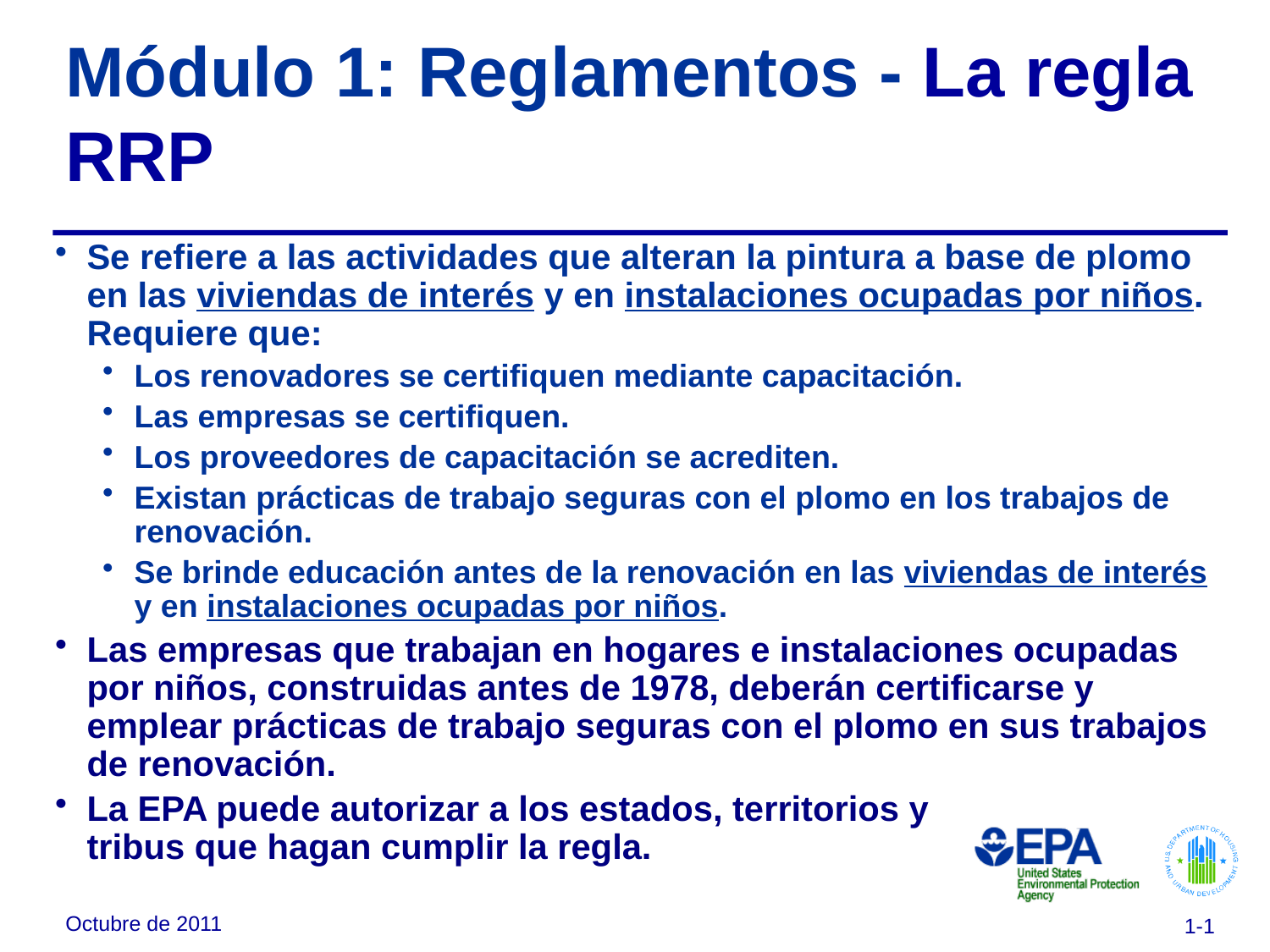

# Módulo 1: Reglamentos - La regla RRP
Se refiere a las actividades que alteran la pintura a base de plomo en las viviendas de interés y en instalaciones ocupadas por niños. Requiere que:
Los renovadores se certifiquen mediante capacitación.
Las empresas se certifiquen.
Los proveedores de capacitación se acrediten.
Existan prácticas de trabajo seguras con el plomo en los trabajos de renovación.
Se brinde educación antes de la renovación en las viviendas de interés y en instalaciones ocupadas por niños.
Las empresas que trabajan en hogares e instalaciones ocupadas por niños, construidas antes de 1978, deberán certificarse y emplear prácticas de trabajo seguras con el plomo en sus trabajos de renovación.
La EPA puede autorizar a los estados, territorios y                           tribus que hagan cumplir la regla.
Octubre de 2011
1-1